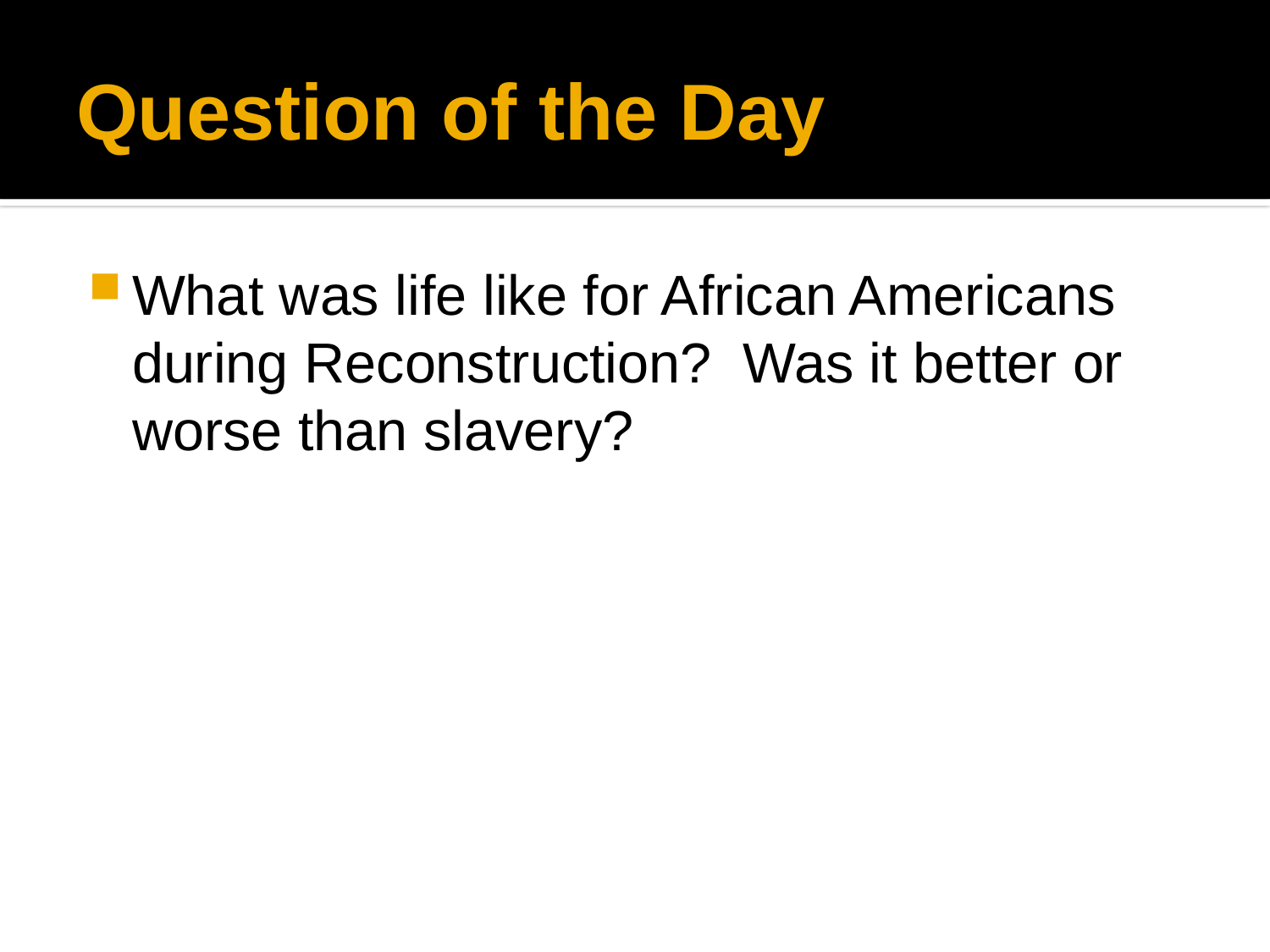

# Question of the Day
What was life like for African Americans during Reconstruction?  Was it better or worse than slavery?